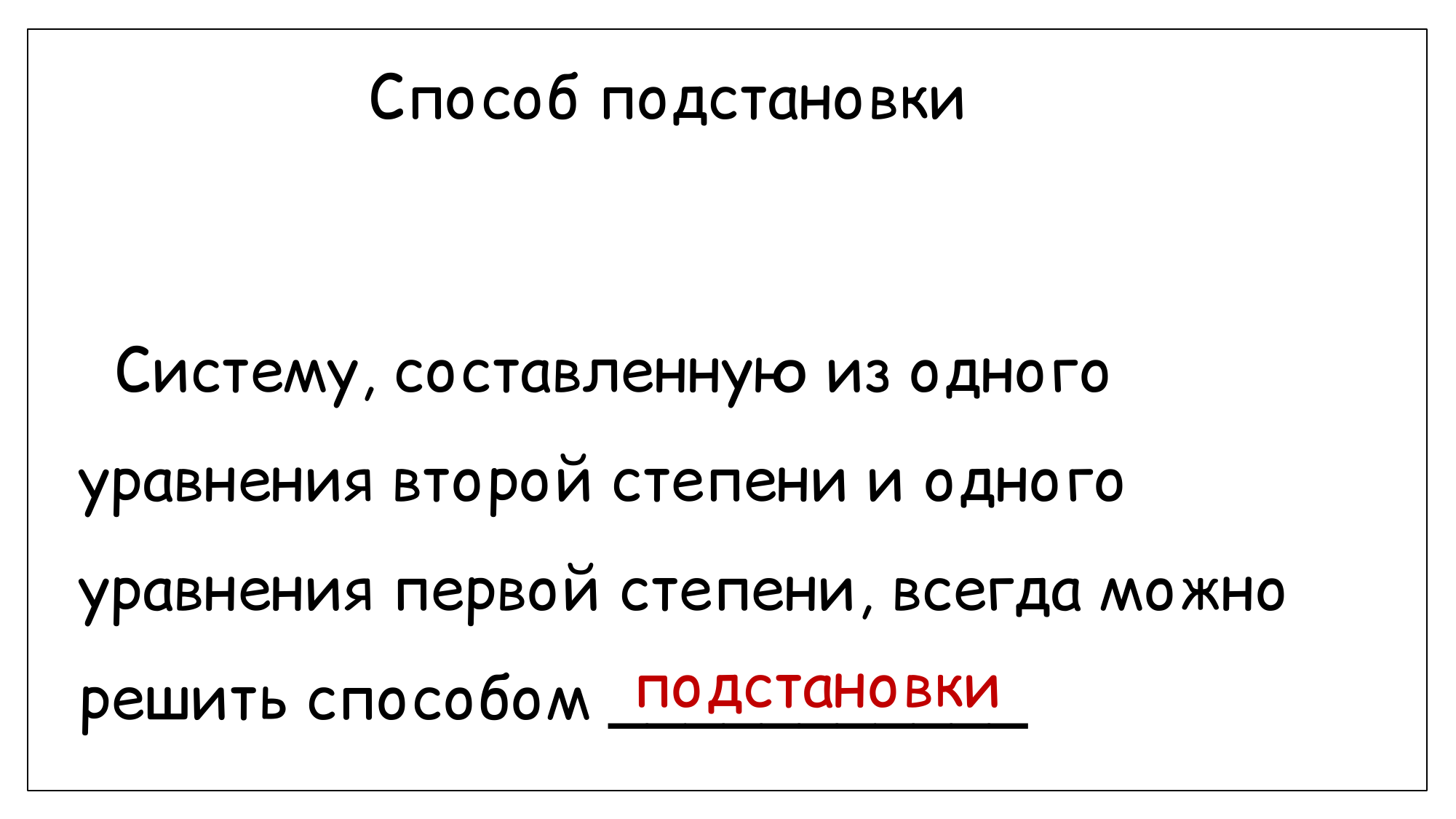

Способ подстановки
  Систему, составленную из одного уравнения второй степени и одного уравнения первой степени, всегда можно решить способом ___________
подстановки